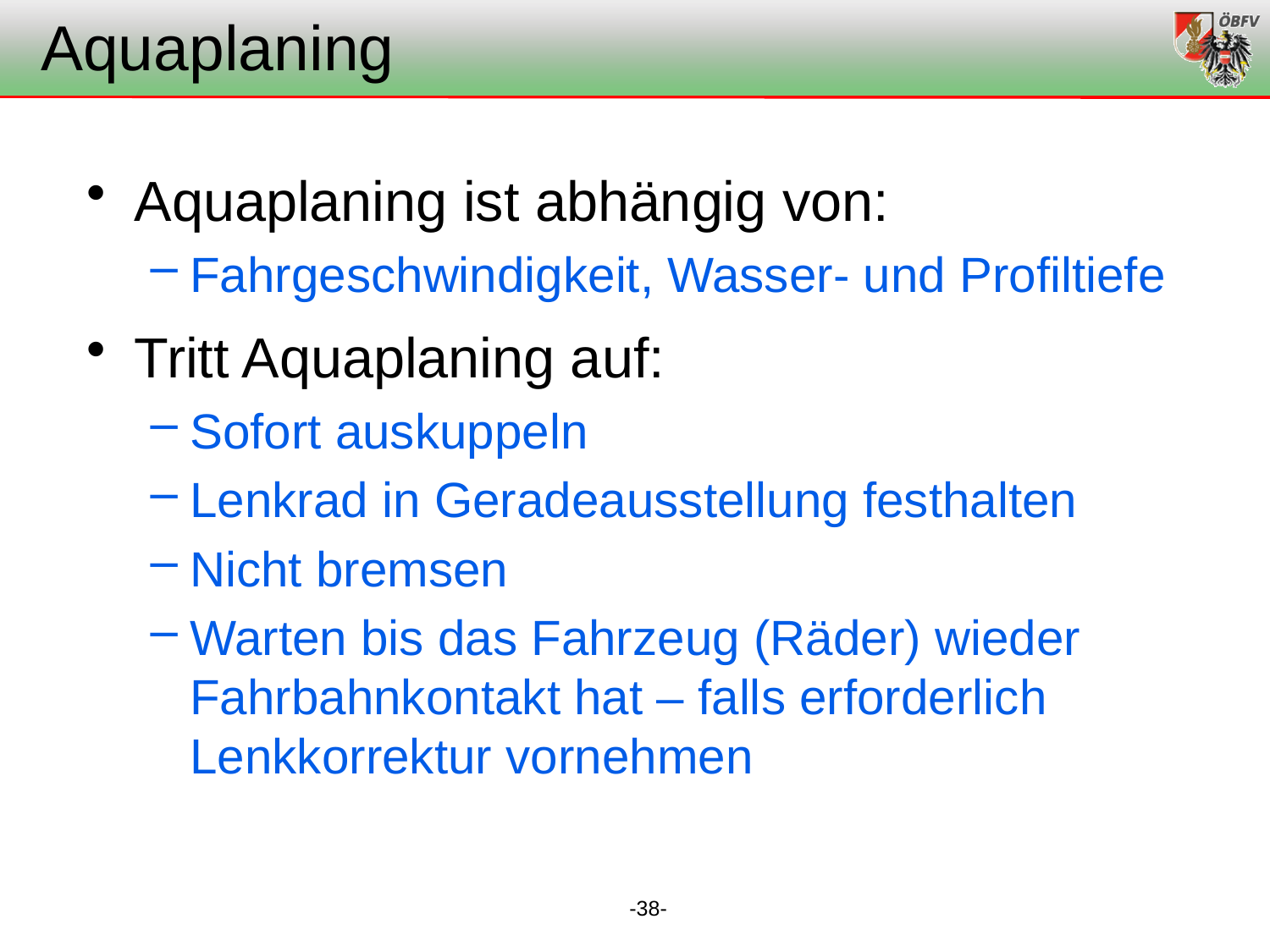

Aquaplaning
Aquaplaning ist abhängig von:
Fahrgeschwindigkeit, Wasser- und Profiltiefe
Tritt Aquaplaning auf:
Sofort auskuppeln
Lenkrad in Geradeausstellung festhalten
Nicht bremsen
Warten bis das Fahrzeug (Räder) wieder Fahrbahnkontakt hat – falls erforderlich Lenkkorrektur vornehmen

-38-